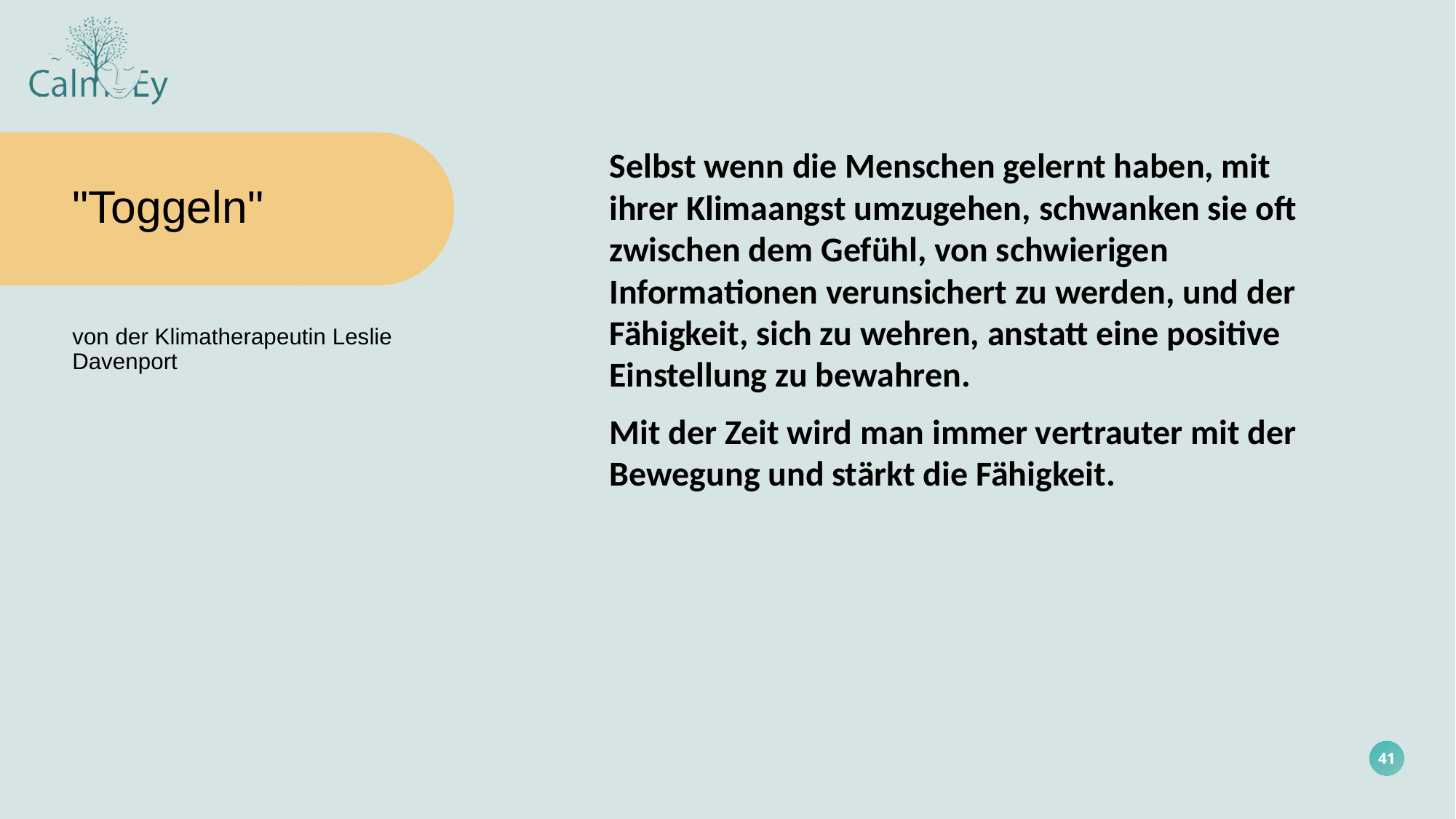

Selbst wenn die Menschen gelernt haben, mit ihrer Klimaangst umzugehen, schwanken sie oft zwischen dem Gefühl, von schwierigen Informationen verunsichert zu werden, und der Fähigkeit, sich zu wehren, anstatt eine positive Einstellung zu bewahren.
Mit der Zeit wird man immer vertrauter mit der Bewegung und stärkt die Fähigkeit.

"Toggeln"
von der Klimatherapeutin Leslie Davenport